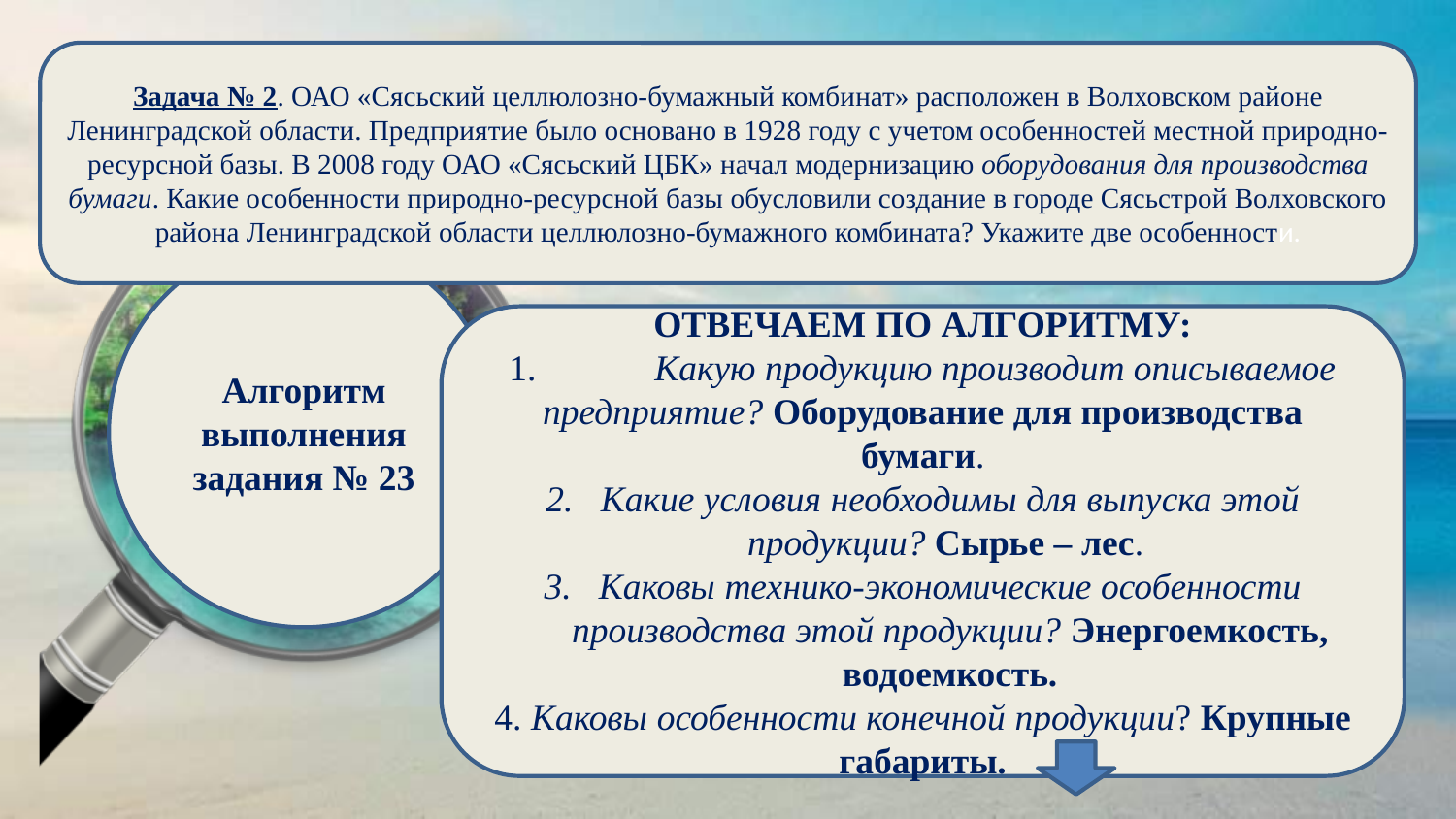

Задача № 2. ОАО «Сясьский целлюлозно-бумажный комбинат» расположен в Волховском районе Ленинградской области. Предприятие было основано в 1928 году с учетом особенностей местной природно-ресурсной базы. В 2008 году ОАО «Сясьский ЦБК» начал модернизацию оборудования для производства бумаги. Какие особенности природно-ресурсной базы обусловили создание в городе Сясьстрой Волховского района Ленинградской области целлюлозно-бумажного комбината? Укажите две особенности.
Алгоритм выполнения задания № 23
ОТВЕЧАЕМ ПО АЛГОРИТМУ:
1.	Какую продукцию производит описываемое предприятие? Оборудование для производства бумаги.
Какие условия необходимы для выпуска этой продукции? Сырье – лес.
Каковы технико-экономические особенности производства этой продукции? Энергоемкость, водоемкость.
4. Каковы особенности конечной продукции? Крупные габариты.